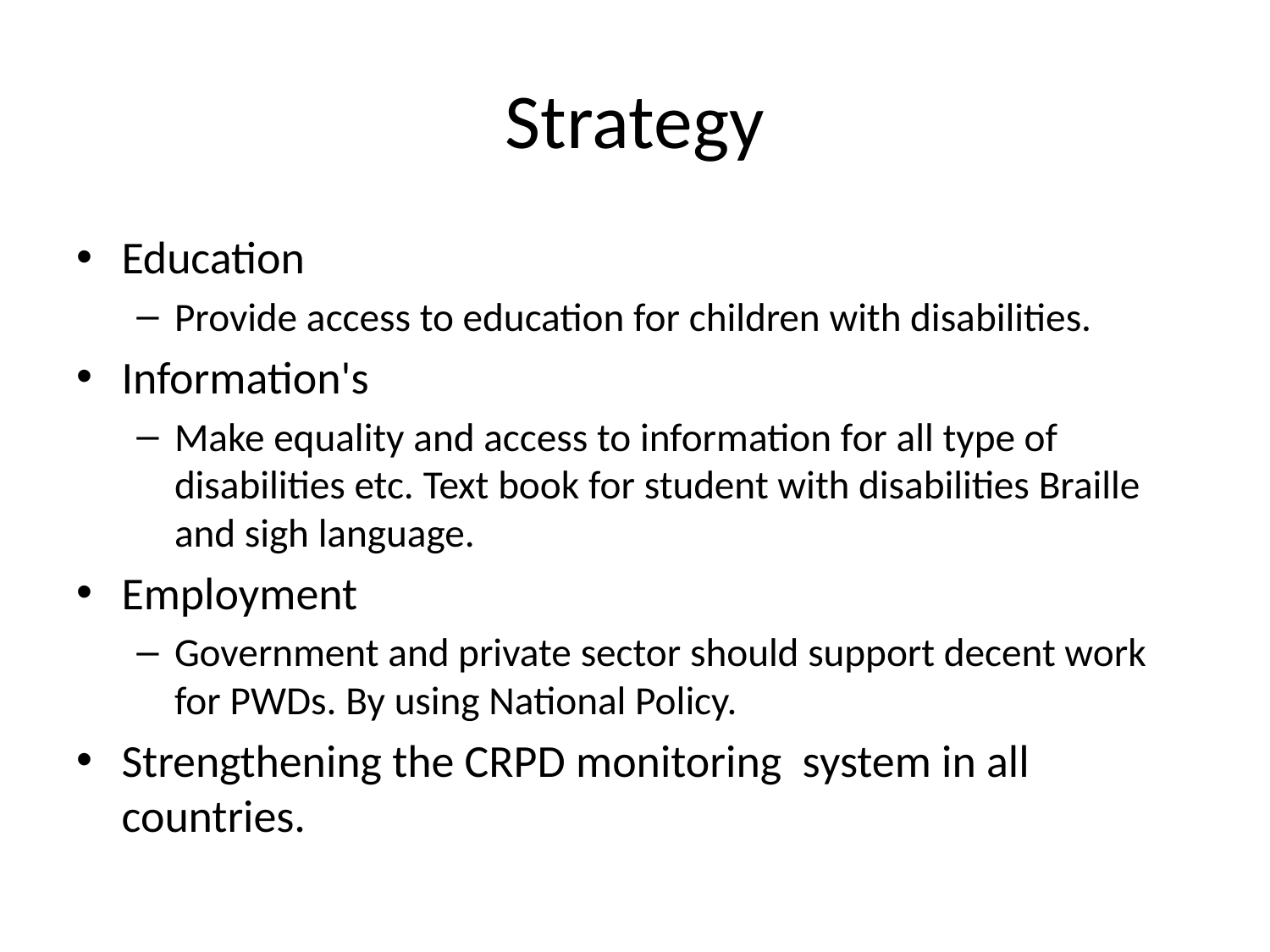

# Strategy
Education
Provide access to education for children with disabilities.
Information's
Make equality and access to information for all type of disabilities etc. Text book for student with disabilities Braille and sigh language.
Employment
Government and private sector should support decent work for PWDs. By using National Policy.
Strengthening the CRPD monitoring  system in all countries.